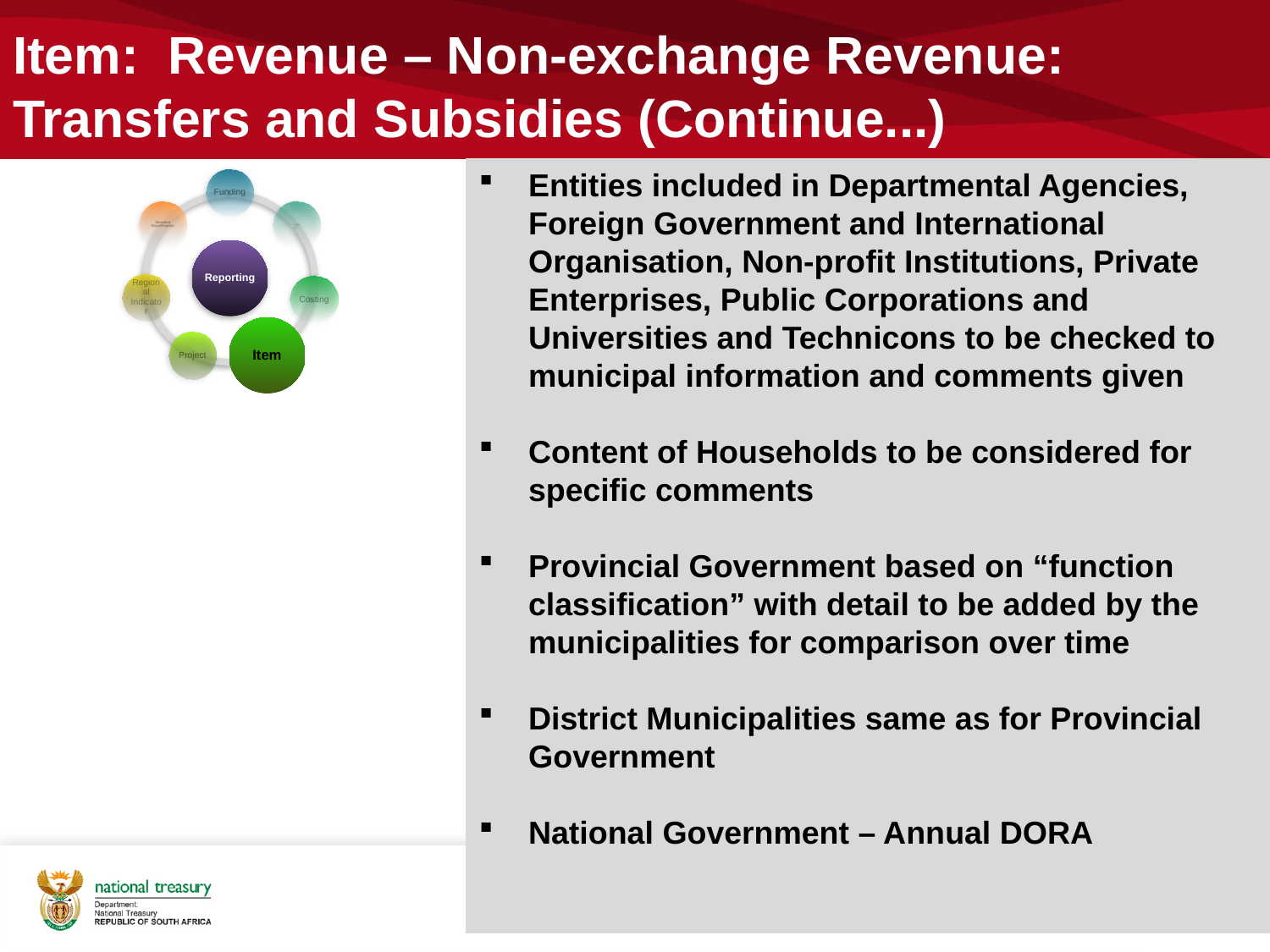

# Item:  Revenue – Non-exchange Revenue:  Transfers and Subsidies (Continue...)
Entities included in Departmental Agencies, Foreign Government and International Organisation, Non-profit Institutions, Private Enterprises, Public Corporations and Universities and Technicons to be checked to municipal information and comments given

Content of Households to be considered for specific comments

Provincial Government based on “function classification” with detail to be added by the municipalities for comparison over time

District Municipalities same as for Provincial Government

National Government – Annual DORA

Reporting
Funding
Function
Costing
Item
Project
Regional Indicator
Standard Classification

66